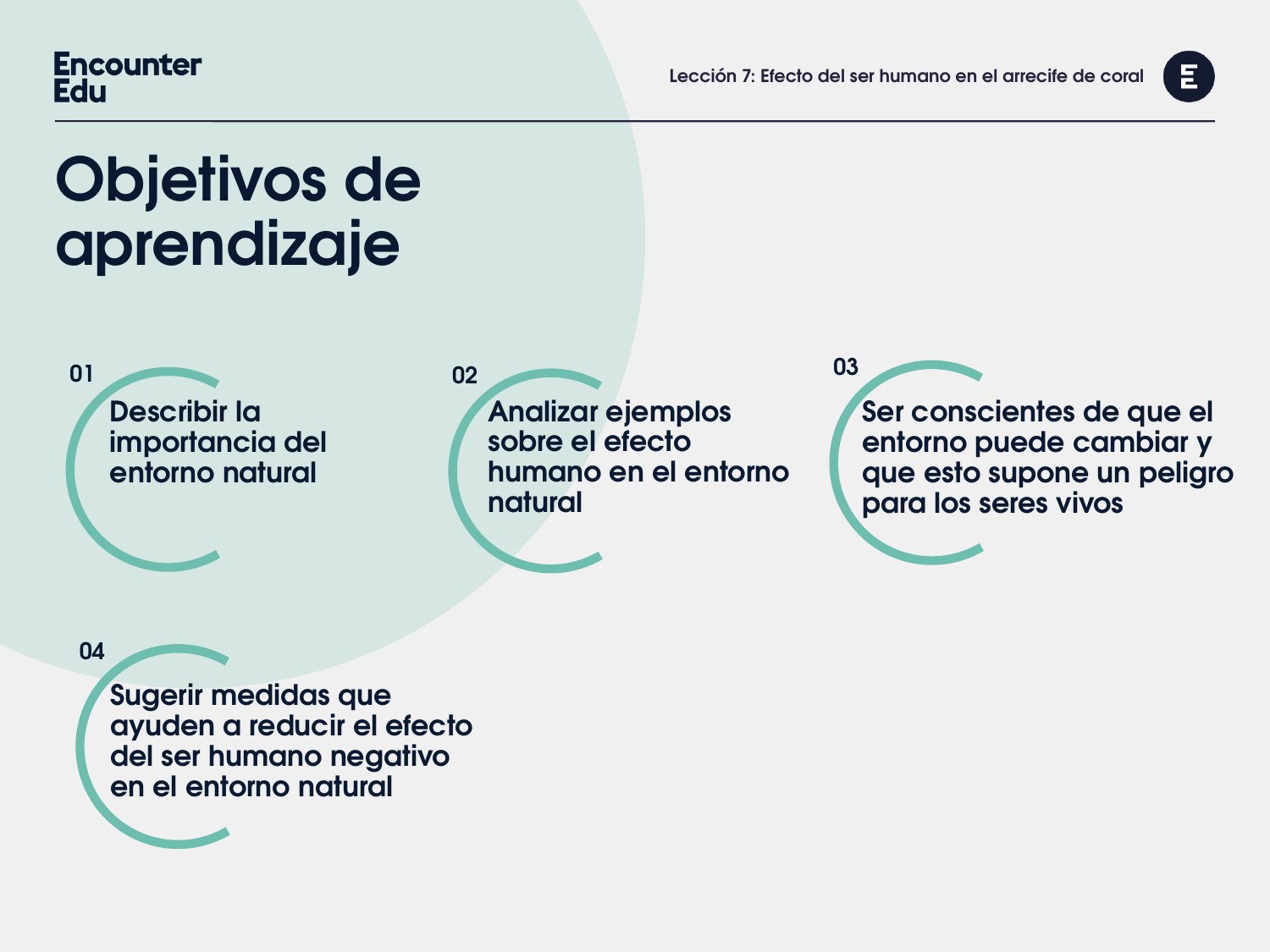

# Lección 7: Efecto del ser humano en el arrecife de coral
Objetivos de aprendizaje
Analizar ejemplos sobre el efecto humano en el entorno natural
Ser conscientes de que el entorno puede cambiar y que esto supone un peligro para los seres vivos
Describir la importancia del entorno natural
Sugerir medidas que ayuden a reducir el efecto del ser humano negativo en el entorno natural